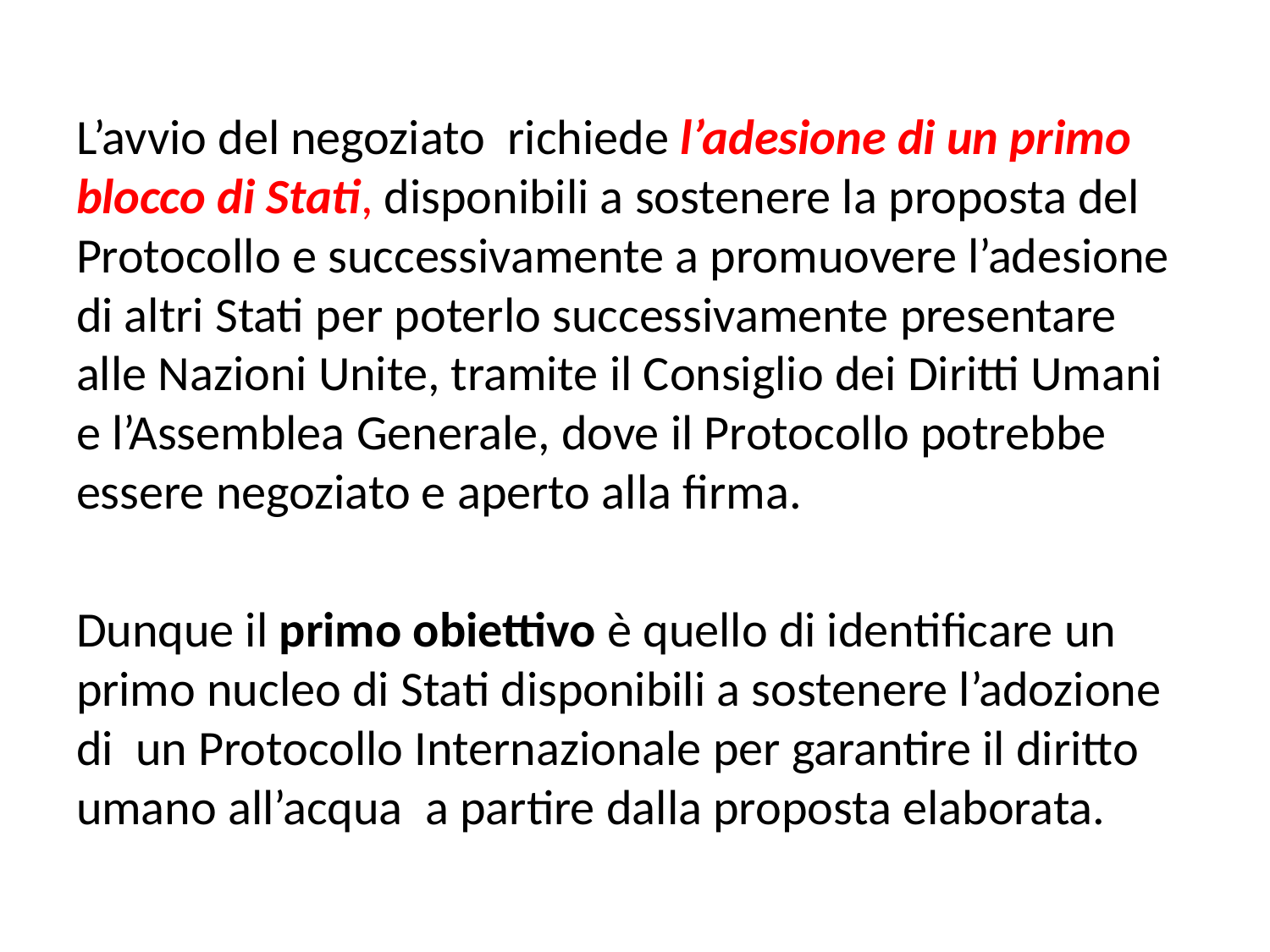

L’avvio del negoziato  richiede l’adesione di un primo blocco di Stati, disponibili a sostenere la proposta del  Protocollo e successivamente a promuovere l’adesione di altri Stati per poterlo successivamente presentare alle Nazioni Unite, tramite il Consiglio dei Diritti Umani e l’Assemblea Generale, dove il Protocollo potrebbe essere negoziato e aperto alla firma.

Dunque il primo obiettivo è quello di identificare un primo nucleo di Stati disponibili a sostenere l’adozione di  un Protocollo Internazionale per garantire il diritto umano all’acqua  a partire dalla proposta elaborata.